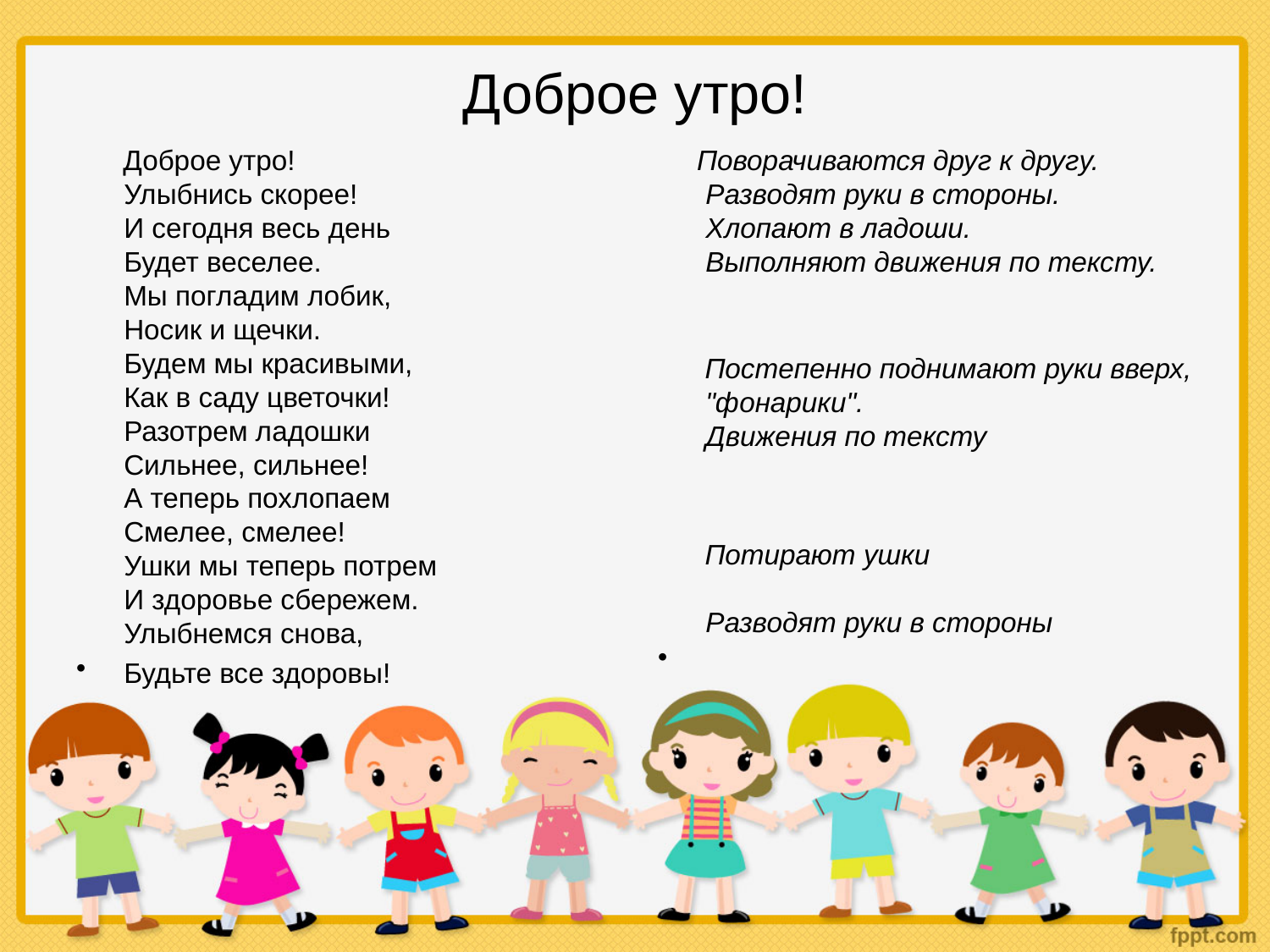

# Доброе утро!
      Доброе утро!
Улыбнись скорее!
И сегодня весь день
Будет веселее.
Мы погладим лобик,
Носик и щечки.
Будем мы красивыми,
Как в саду цветочки!
Разотрем ладошки
Сильнее, сильнее!
А теперь похлопаем
Смелее, смелее!
Ушки мы теперь потрем
И здоровье сбережем.
Улыбнемся снова,
Будьте все здоровы!

     Поворачиваются друг к другу.
Разводят руки в стороны.
Хлопают в ладоши. 
Выполняют движения по тексту.
      Постепенно поднимают руки вверх, "фонарики".
Движения по тексту

      Потирают ушки
Разводят руки в стороны

Prezentacii.com